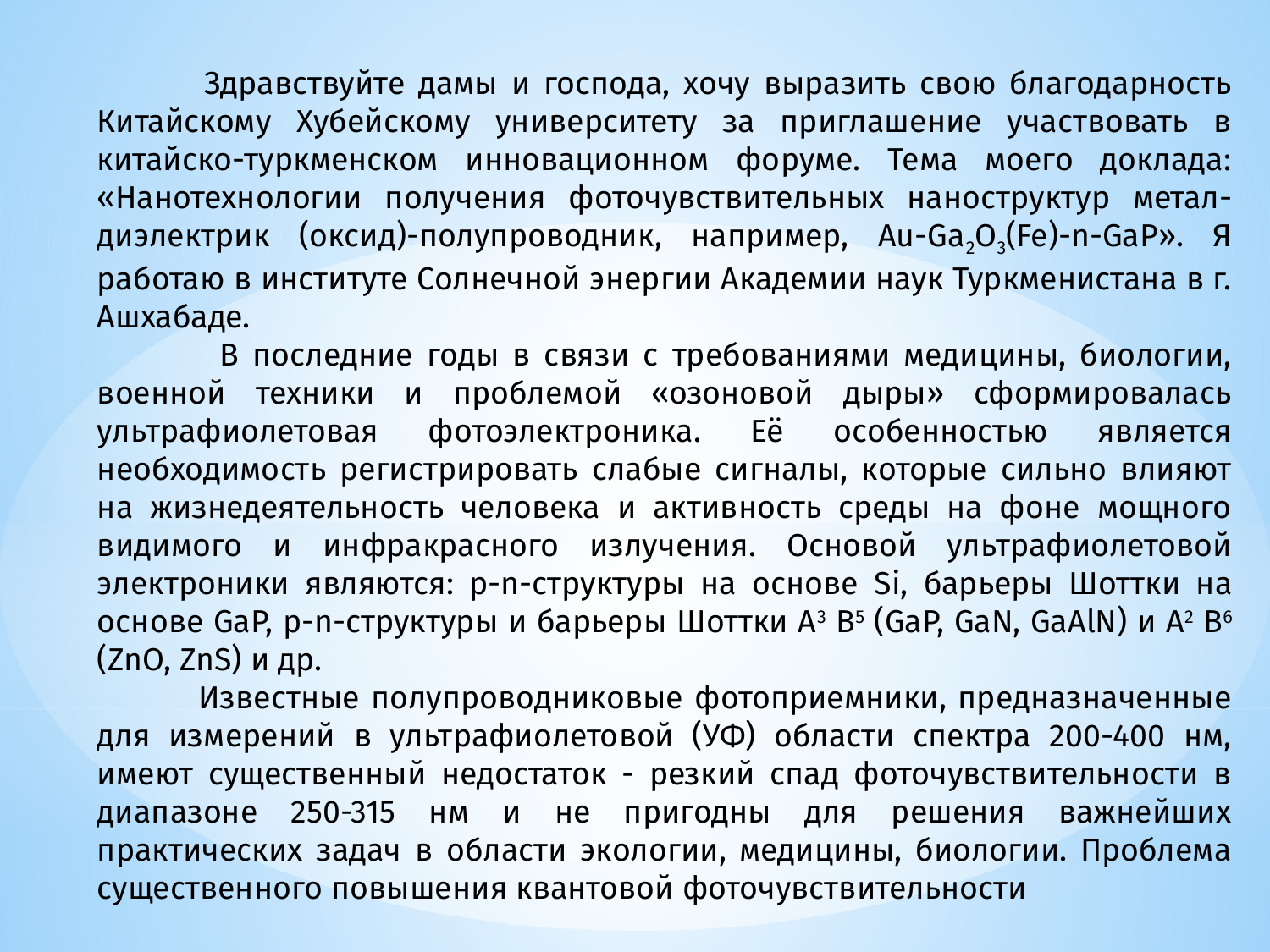

Здравствуйте дамы и господа, хочу выразить свою благодарность Китайскому Хубейскому университету за приглашение участвовать в китайско-туркменском инновационном форуме. Тема моего доклада: «Нанотехнологии получения фоточувствительных наноструктур метал-диэлектрик (оксид)-полупроводник, например, Au-Ga2O3(Fe)-n-GaP». Я работаю в институте Солнечной энергии Академии наук Туркменистана в г. Ашхабаде.
         В последние годы в связи с требованиями медицины, биологии, военной техники и проблемой «озоновой дыры» сформировалась ультрафиолетовая фотоэлектроника. Её особенностью является необходимость регистрировать слабые сигналы, которые сильно влияют на жизнедеятельность человека и активность среды на фоне мощного видимого и инфракрасного излучения. Основой ультрафиолетовой электроники являются: p-n-структуры на основе Si, барьеры Шоттки на основе GaP, p-n-структуры и барьеры Шоттки A3 B5 (GaP, GaN, GaAlN) и A2 B6 (ZnO, ZnS) и др.
         Известные полупроводниковые фотоприемники, предназначенные для измерений в ультрафиолетовой (УФ) области спектра 200-400 нм, имеют существенный недостаток - резкий спад фоточувствительности в диапазоне 250-315 нм и не пригодны для решения важнейших практических задач в области экологии, медицины, биологии. Проблема существенного повышения квантовой фоточувствительности